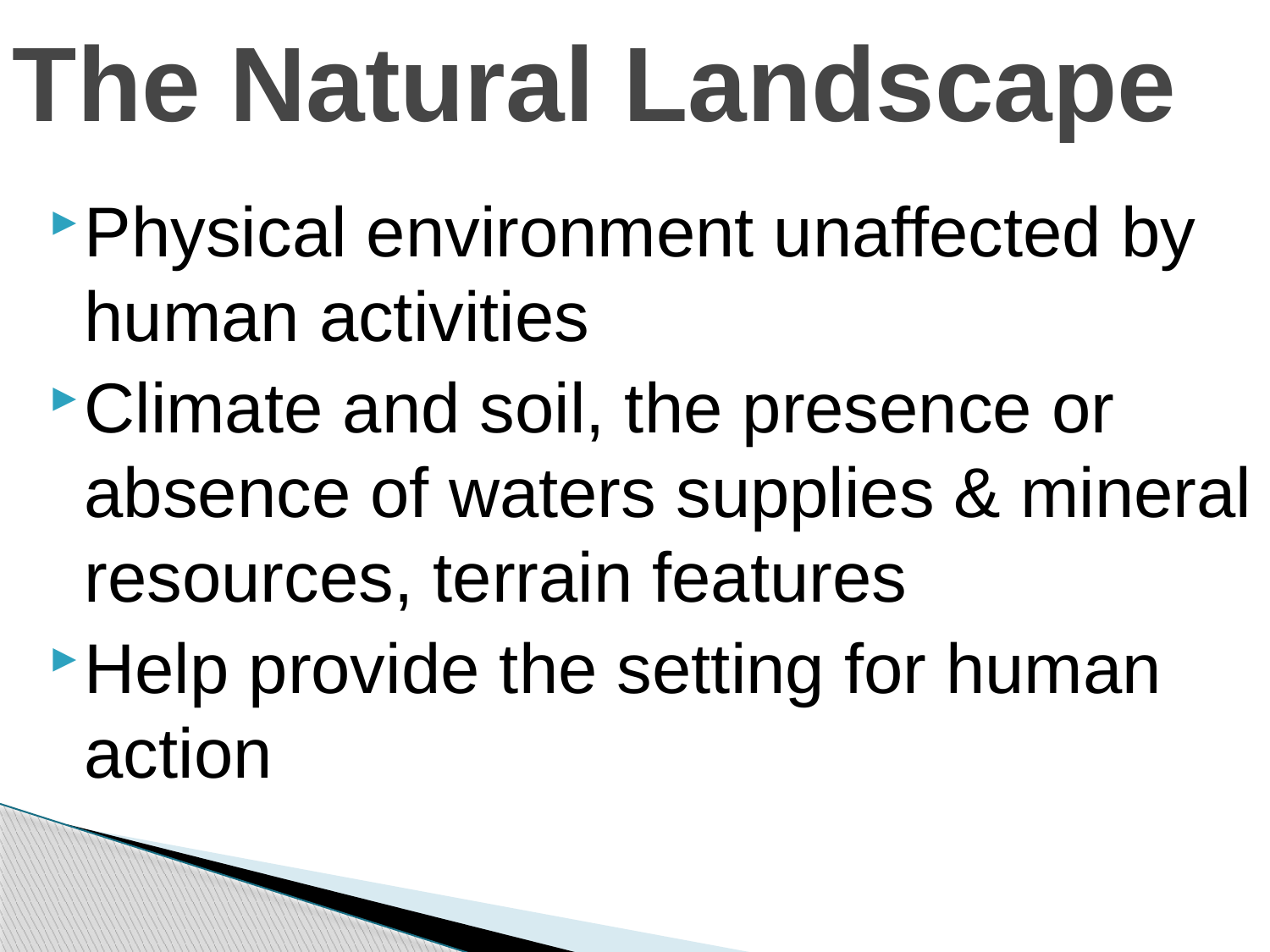

# The Natural Landscape
Physical environment unaffected by human activities
Climate and soil, the presence or absence of waters supplies & mineral resources, terrain features
Help provide the setting for human action